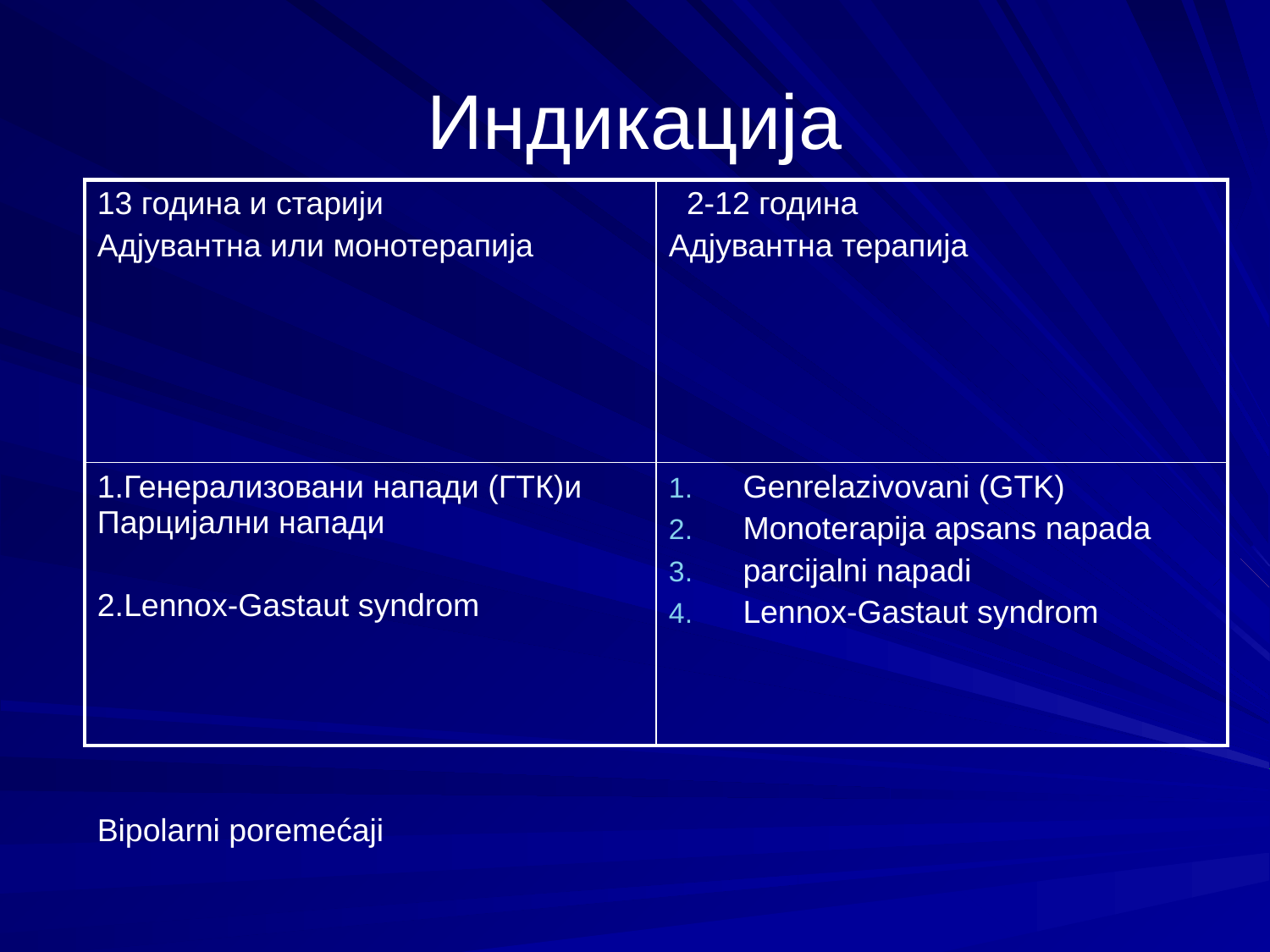

# Индикација
| 13 година и старији Адјувантна или монотерапија | 2-12 година Адјувантна терапија |
| --- | --- |
| 1.Генерализовани напади (ГТК)и Парцијални напади 2.Lennox-Gastaut syndrom | Genrelazivovani (GTK) Monoterapija apsans napada parcijalni napadi Lennox-Gastaut syndrom |
Bipolarni poremećaji